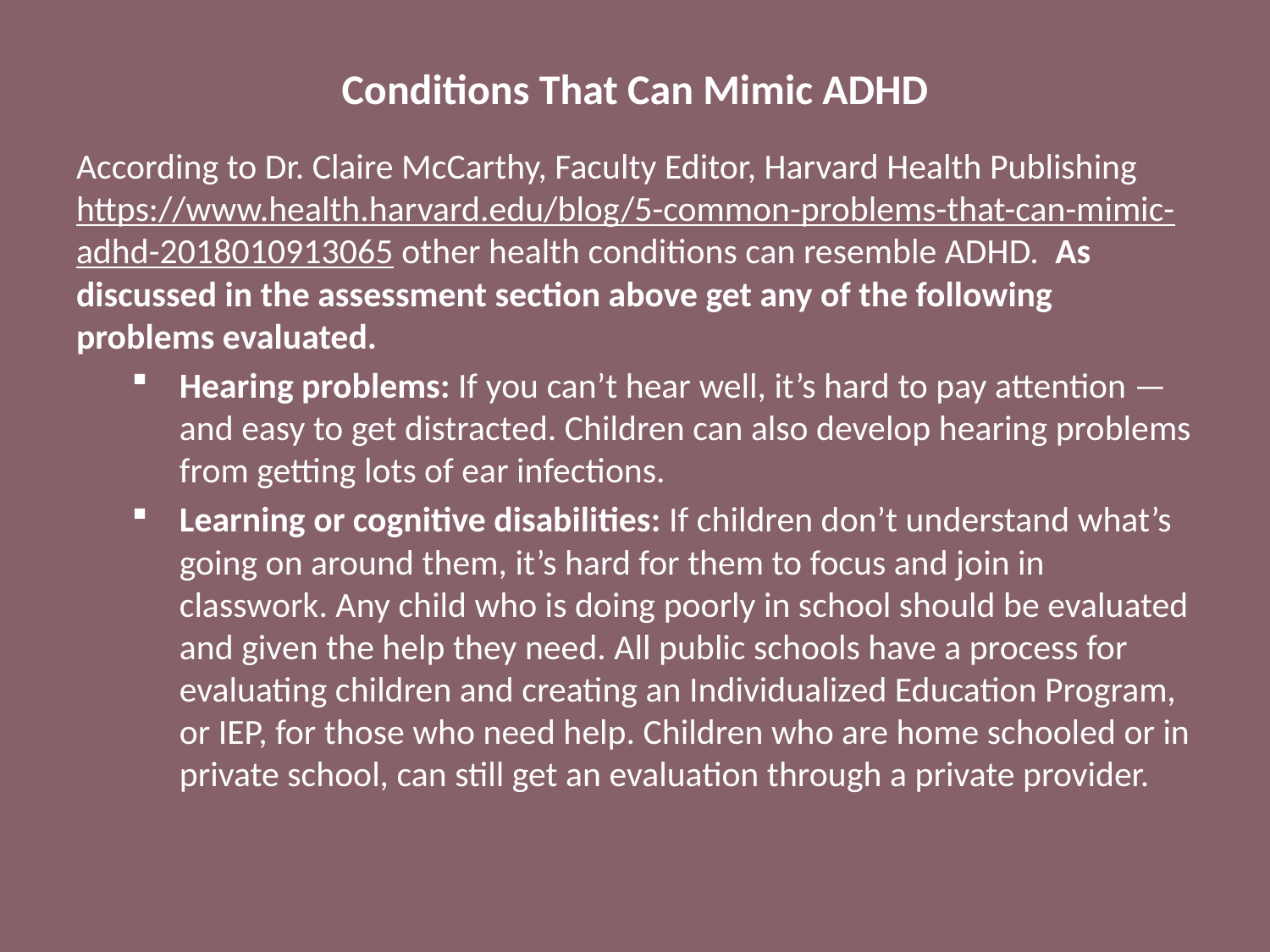

# Conditions That Can Mimic ADHD
According to Dr. Claire McCarthy, Faculty Editor, Harvard Health Publishing https://www.health.harvard.edu/blog/5-common-problems-that-can-mimic-adhd-2018010913065 other health conditions can resemble ADHD.  As discussed in the assessment section above get any of the following problems evaluated.
Hearing problems: If you can’t hear well, it’s hard to pay attention — and easy to get distracted. Children can also develop hearing problems from getting lots of ear infections.
Learning or cognitive disabilities: If children don’t understand what’s going on around them, it’s hard for them to focus and join in classwork. Any child who is doing poorly in school should be evaluated and given the help they need. All public schools have a process for evaluating children and creating an Individualized Education Program, or IEP, for those who need help. Children who are home schooled or in private school, can still get an evaluation through a private provider.